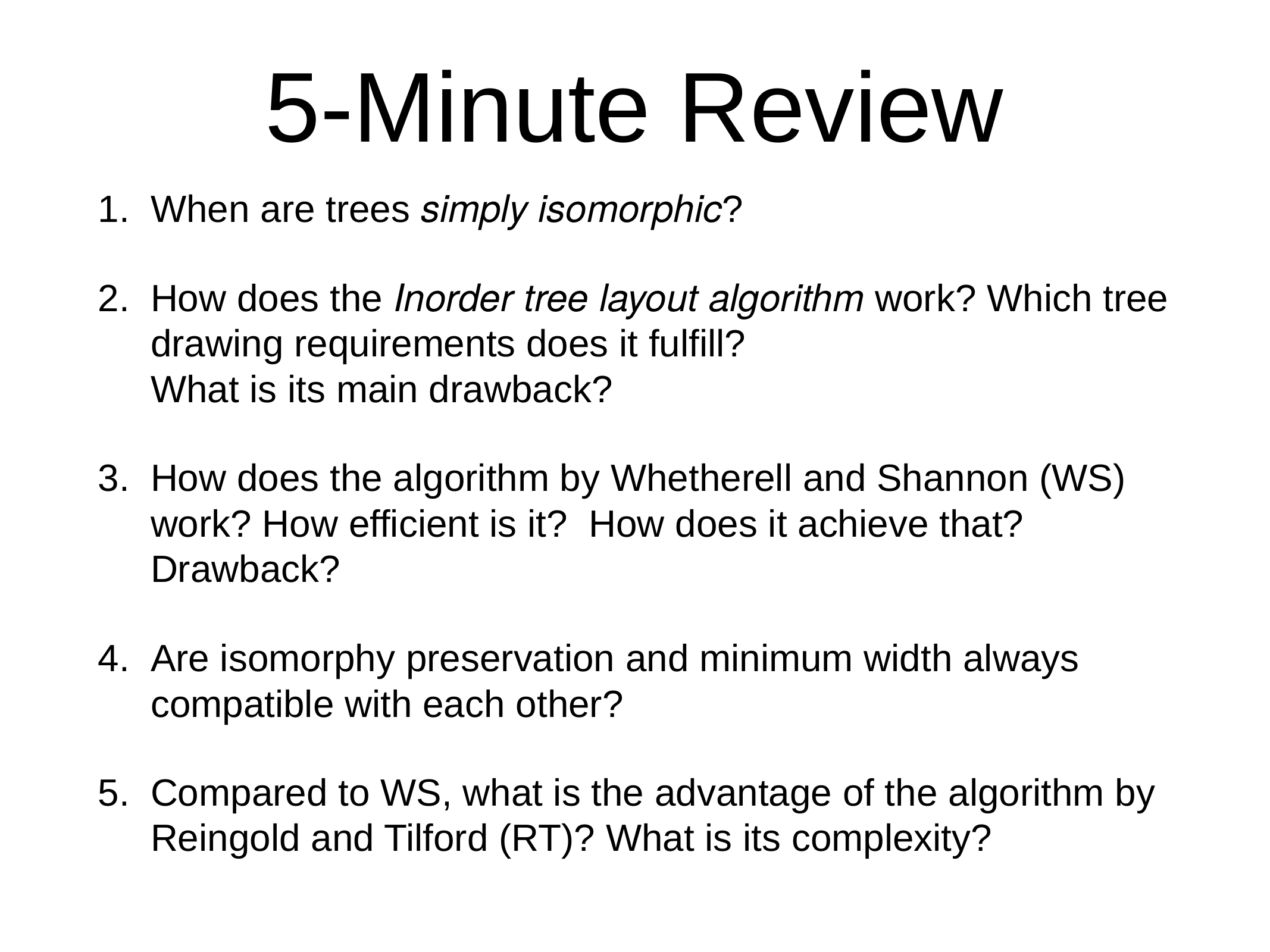

# 5-Minute Review
When are trees simply isomorphic?
How does the Inorder tree layout algorithm work? Which tree drawing requirements does it fulfill?
What is its main drawback?
How does the algorithm by Whetherell and Shannon (WS) work? How efficient is it?  How does it achieve that? Drawback?
Are isomorphy preservation and minimum width always compatible with each other?
Compared to WS, what is the advantage of the algorithm by Reingold and Tilford (RT)? What is its complexity?
1